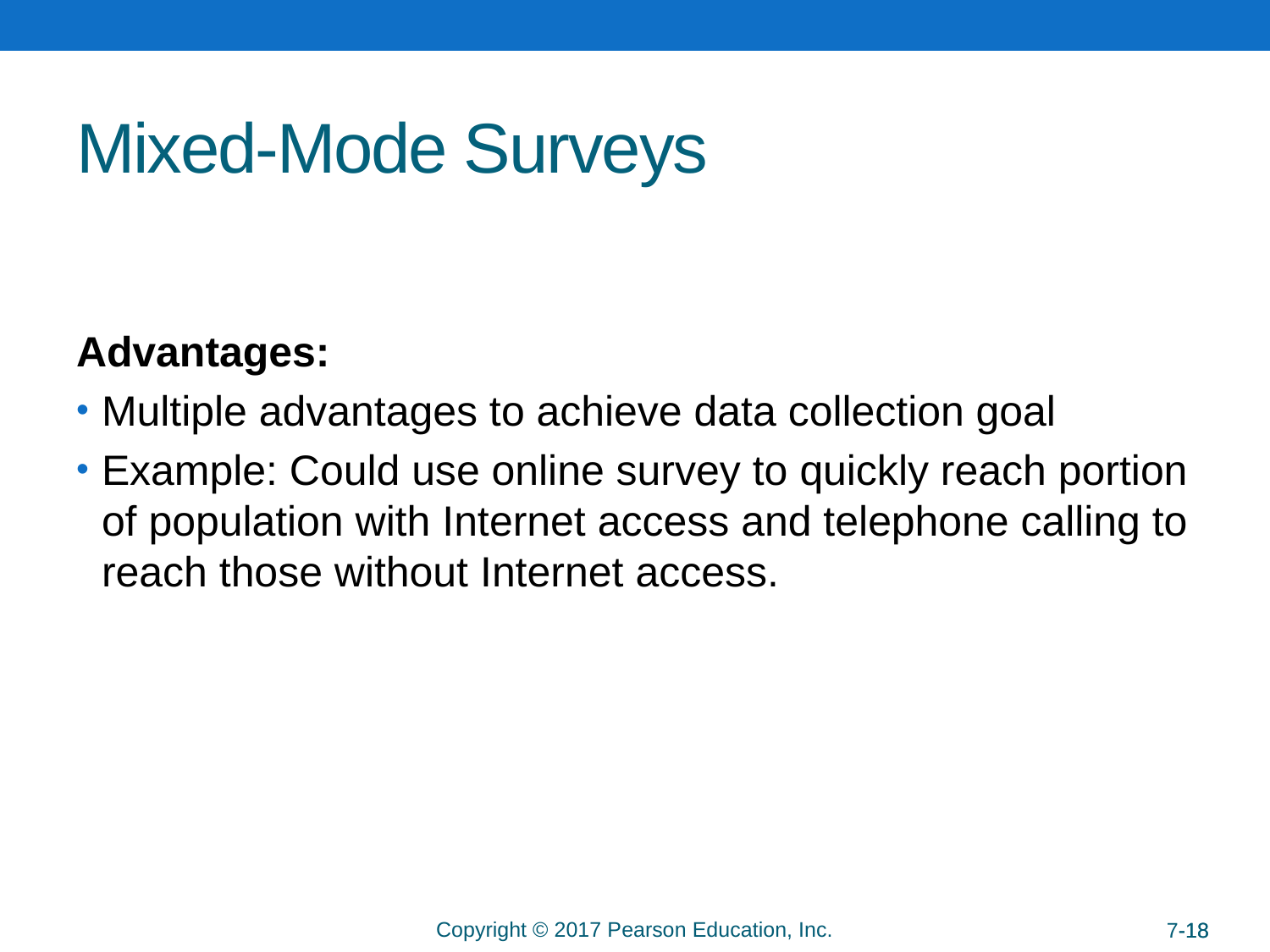

# Mixed-Mode Surveys
Advantages:
Multiple advantages to achieve data collection goal
Example: Could use online survey to quickly reach portion of population with Internet access and telephone calling to reach those without Internet access.